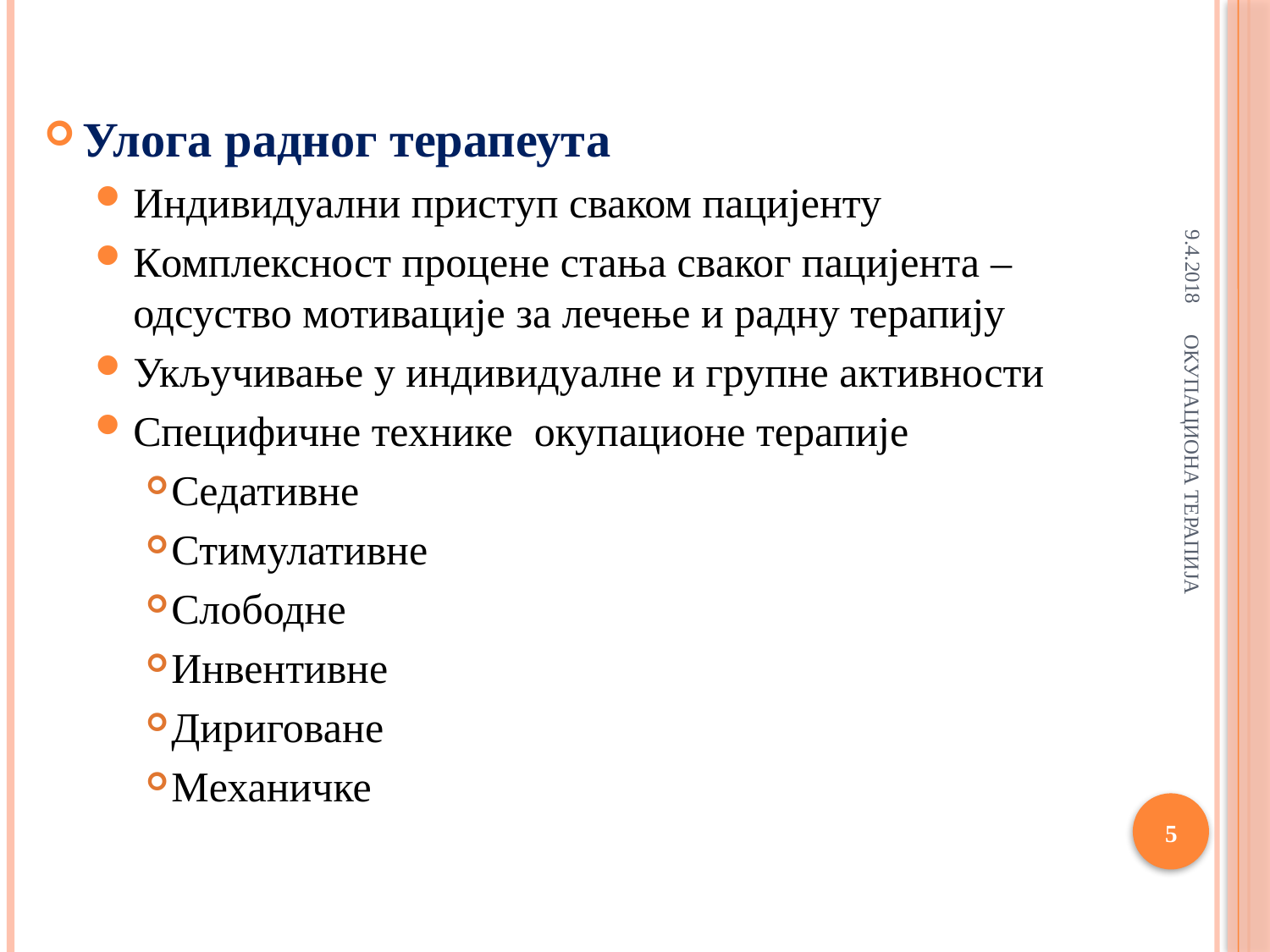

Улога радног терапеута
Индивидуални приступ сваком пацијенту
Комплексност процене стања сваког пацијента – одсуство мотивације за лечење и радну терапију
Укључивање у индивидуалне и групне активности
Специфичне технике  окупационе терапије
Седативне
Стимулативне
Слободне
Инвентивне
Дириговане
Механичке

#
9.4.2018
ОКУПАЦИОНА ТЕРАПИЈА
5